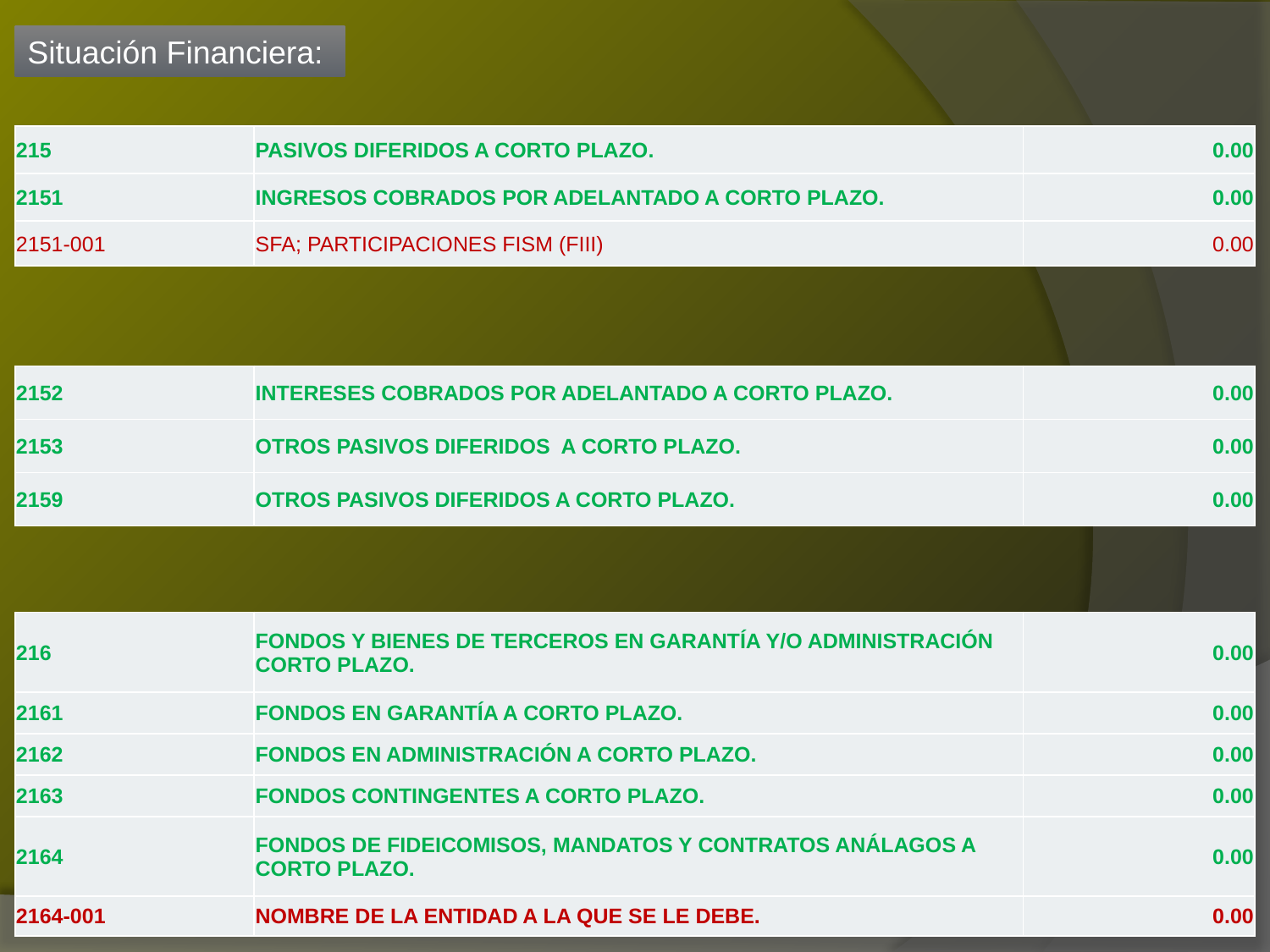

Situación Financiera:
| 215 | PASIVOS DIFERIDOS A CORTO PLAZO. | 0.00 |
| --- | --- | --- |
| 2151 | INGRESOS COBRADOS POR ADELANTADO A CORTO PLAZO. | 0.00 |
| 2151-001 | SFA; PARTICIPACIONES FISM (FIII) | 0.00 |
| 2152 | INTERESES COBRADOS POR ADELANTADO A CORTO PLAZO. | 0.00 |
| --- | --- | --- |
| 2153 | OTROS PASIVOS DIFERIDOS A CORTO PLAZO. | 0.00 |
| 2159 | OTROS PASIVOS DIFERIDOS A CORTO PLAZO. | 0.00 |
| 216 | FONDOS Y BIENES DE TERCEROS EN GARANTÍA Y/O ADMINISTRACIÓN CORTO PLAZO. | 0.00 |
| --- | --- | --- |
| 2161 | FONDOS EN GARANTÍA A CORTO PLAZO. | 0.00 |
| 2162 | FONDOS EN ADMINISTRACIÓN A CORTO PLAZO. | 0.00 |
| 2163 | FONDOS CONTINGENTES A CORTO PLAZO. | 0.00 |
| 2164 | FONDOS DE FIDEICOMISOS, MANDATOS Y CONTRATOS ANÁLAGOS A CORTO PLAZO. | 0.00 |
| 2164-001 | NOMBRE DE LA ENTIDAD A LA QUE SE LE DEBE. | 0.00 |